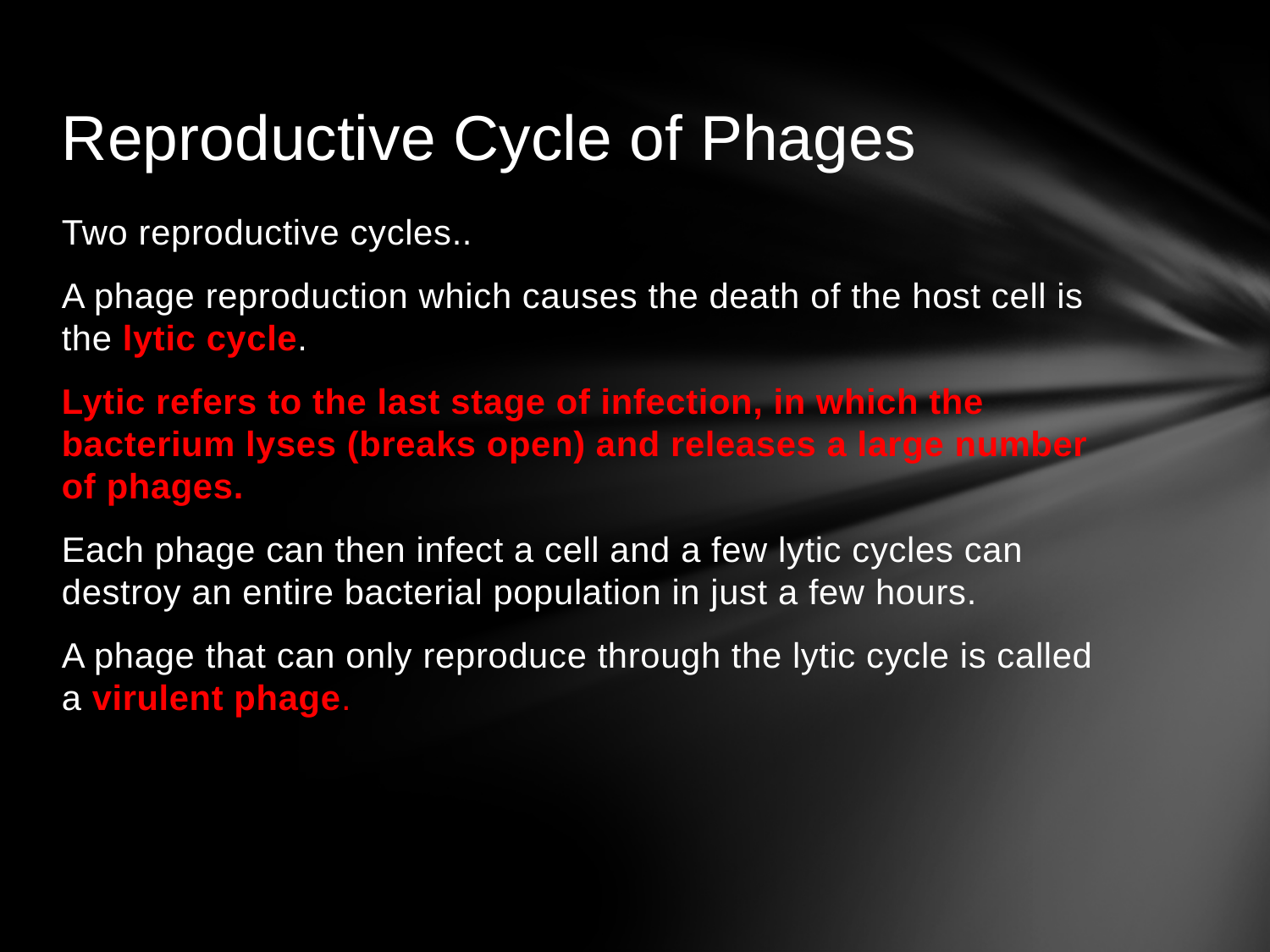

# Reproductive Cycle of Phages
Two reproductive cycles..
A phage reproduction which causes the death of the host cell is the lytic cycle.
Lytic refers to the last stage of infection, in which the bacterium lyses (breaks open) and releases a large number of phages.
Each phage can then infect a cell and a few lytic cycles can destroy an entire bacterial population in just a few hours.
A phage that can only reproduce through the lytic cycle is called a virulent phage.